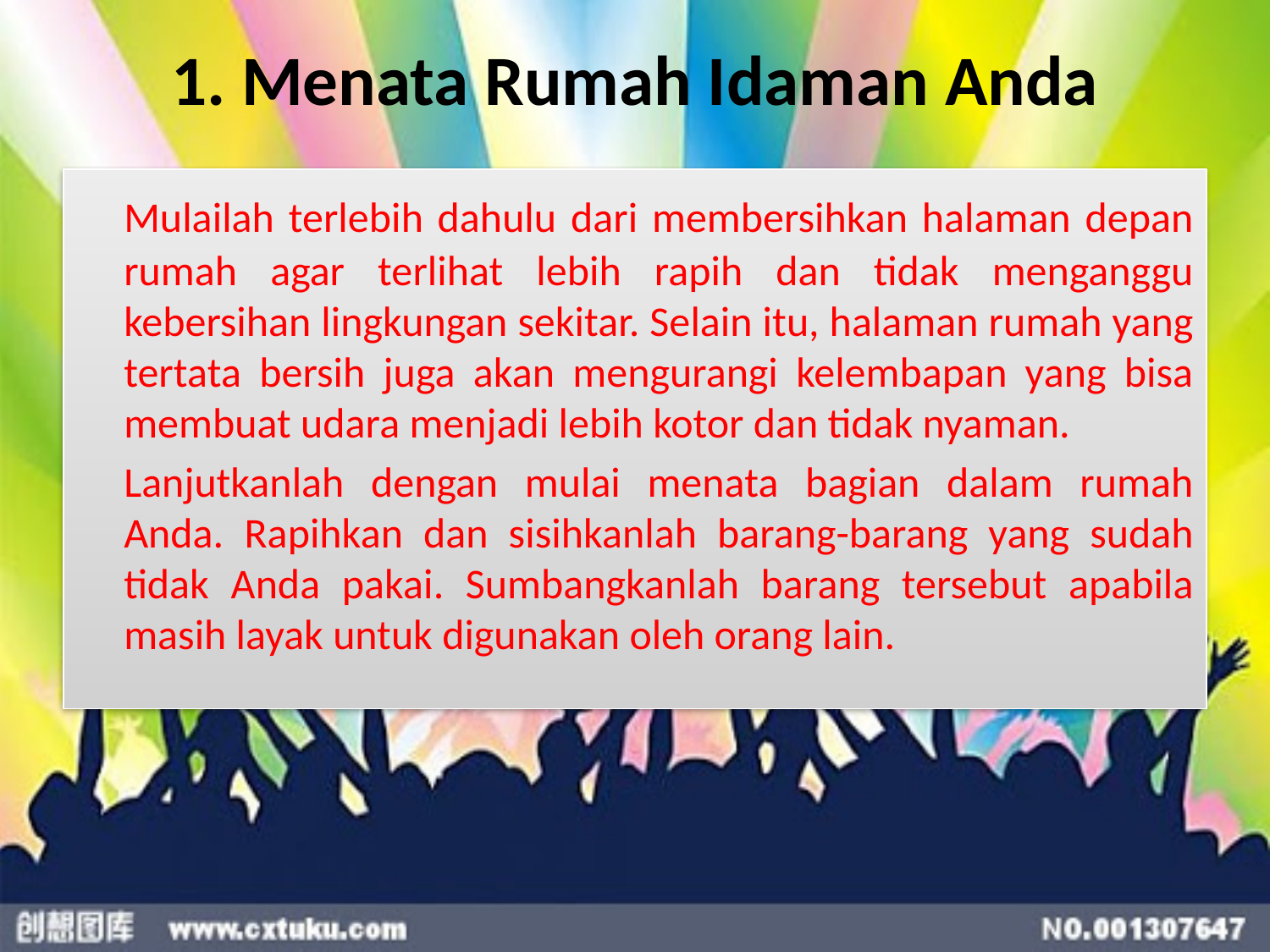

# 1. Menata Rumah Idaman Anda
	Mulailah terlebih dahulu dari membersihkan halaman depan rumah agar terlihat lebih rapih dan tidak menganggu kebersihan lingkungan sekitar. Selain itu, halaman rumah yang tertata bersih juga akan mengurangi kelembapan yang bisa membuat udara menjadi lebih kotor dan tidak nyaman.
	Lanjutkanlah dengan mulai menata bagian dalam rumah Anda. Rapihkan dan sisihkanlah barang-barang yang sudah tidak Anda pakai. Sumbangkanlah barang tersebut apabila masih layak untuk digunakan oleh orang lain.